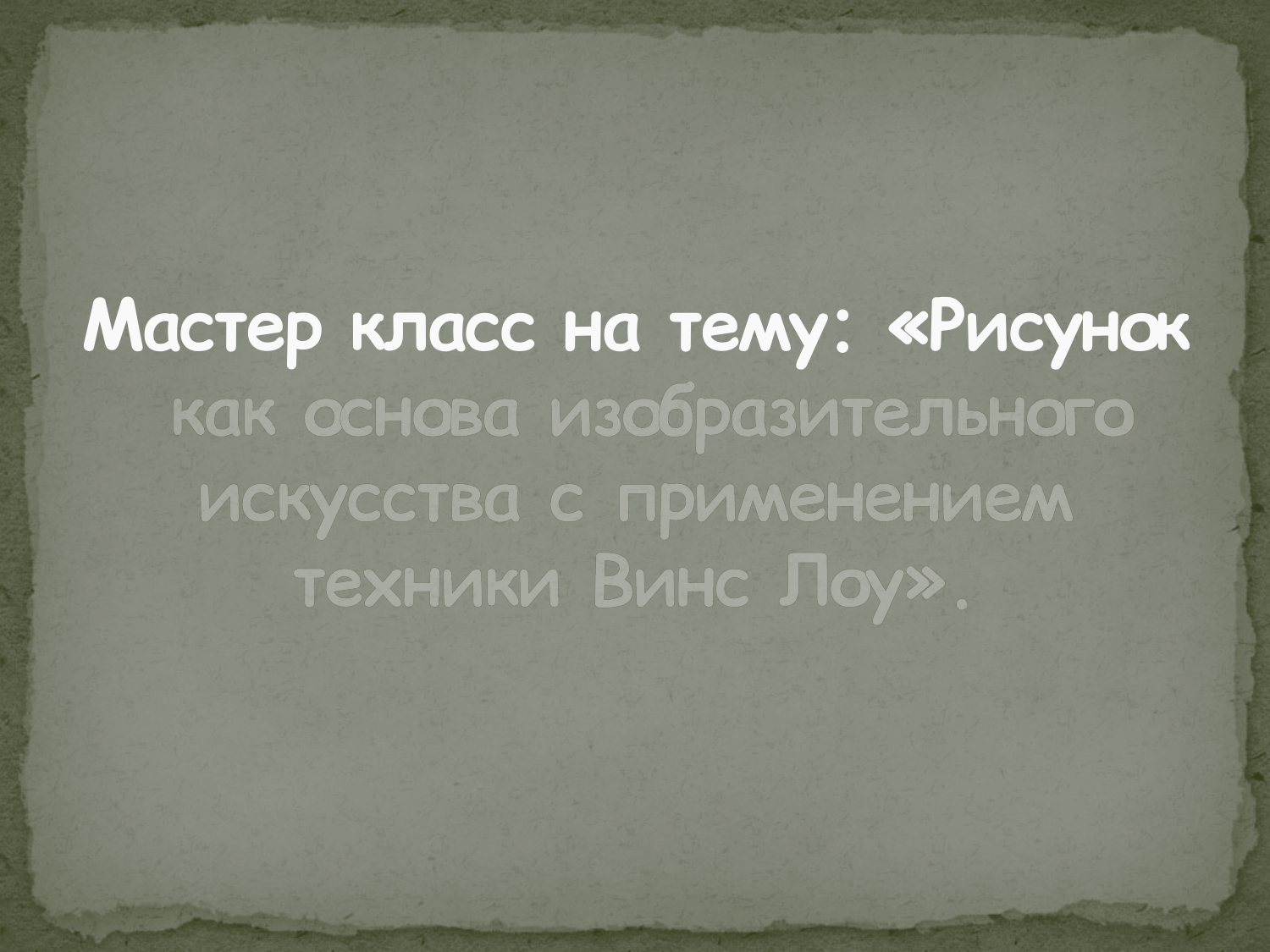

# Мастер класс на тему: «Рисунок  как основа изобразительного искусства с применением техники Винс Лоу».